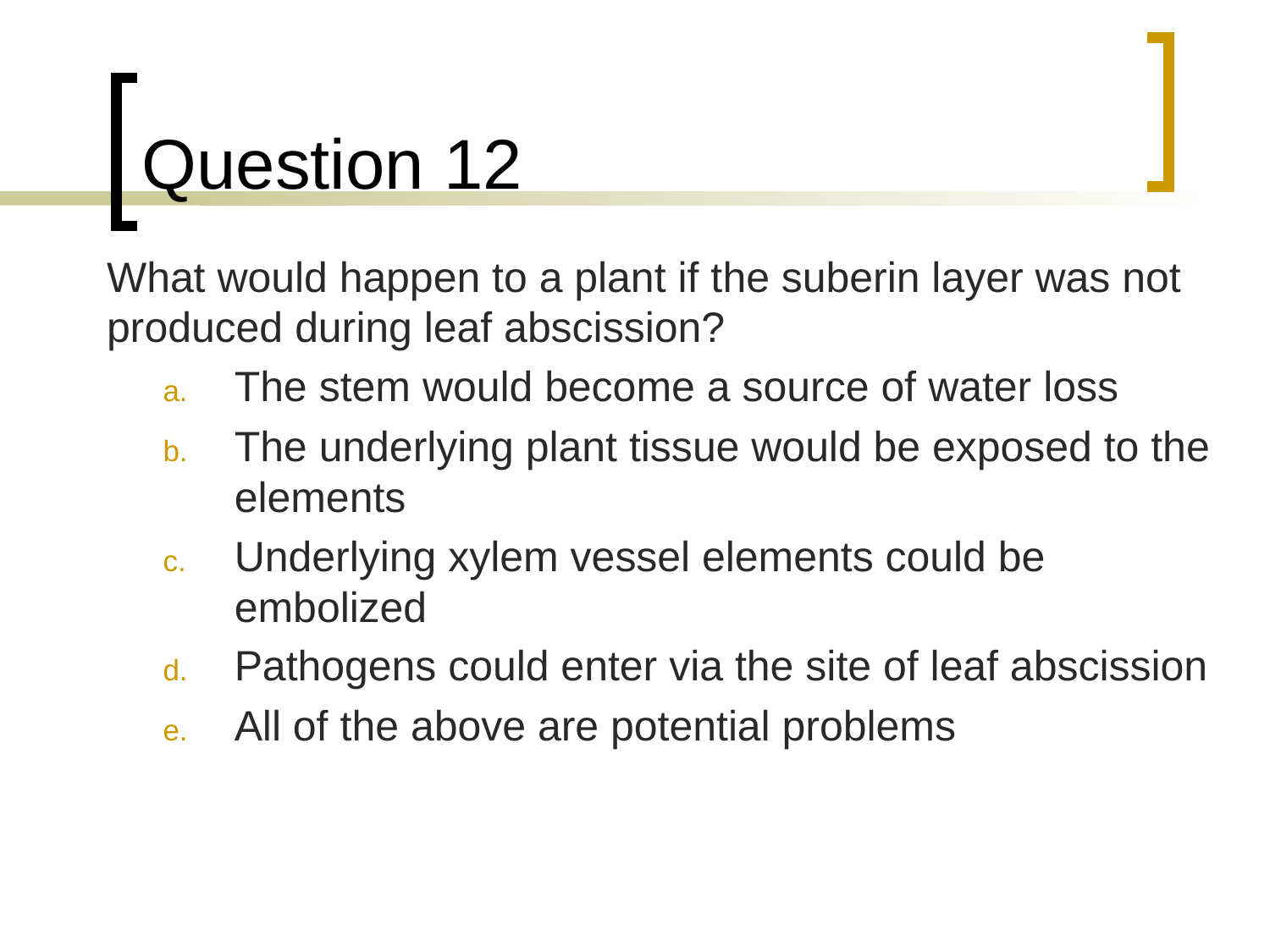

# Question 12
	What would happen to a plant if the suberin layer was not produced during leaf abscission?
The stem would become a source of water loss
The underlying plant tissue would be exposed to the elements
Underlying xylem vessel elements could be embolized
Pathogens could enter via the site of leaf abscission
All of the above are potential problems